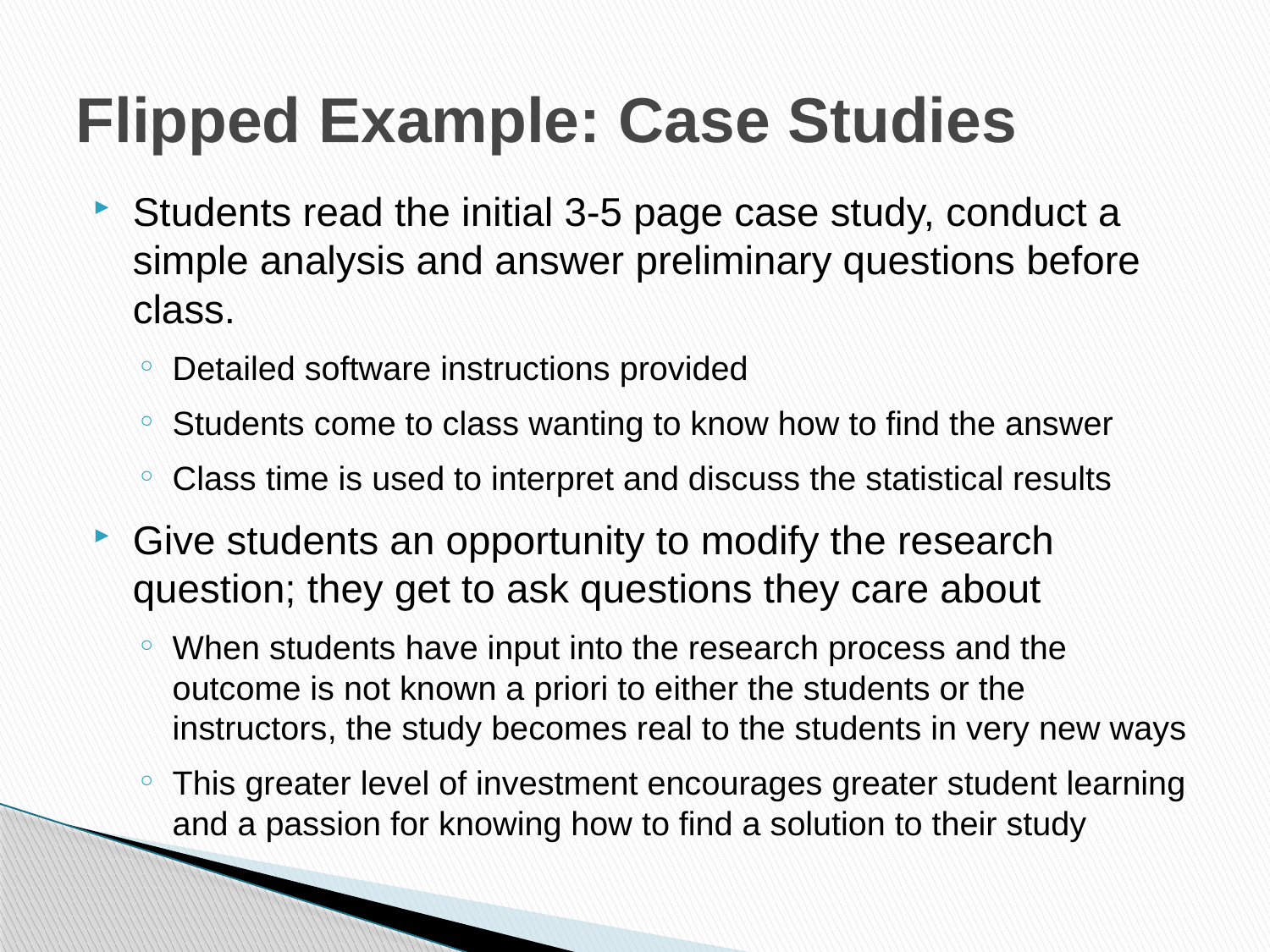

# Flipped Example: Case Studies
Students read the initial 3-5 page case study, conduct a simple analysis and answer preliminary questions before class.
Detailed software instructions provided
Students come to class wanting to know how to find the answer
Class time is used to interpret and discuss the statistical results
Give students an opportunity to modify the research question; they get to ask questions they care about
When students have input into the research process and the outcome is not known a priori to either the students or the instructors, the study becomes real to the students in very new ways
This greater level of investment encourages greater student learning and a passion for knowing how to find a solution to their study